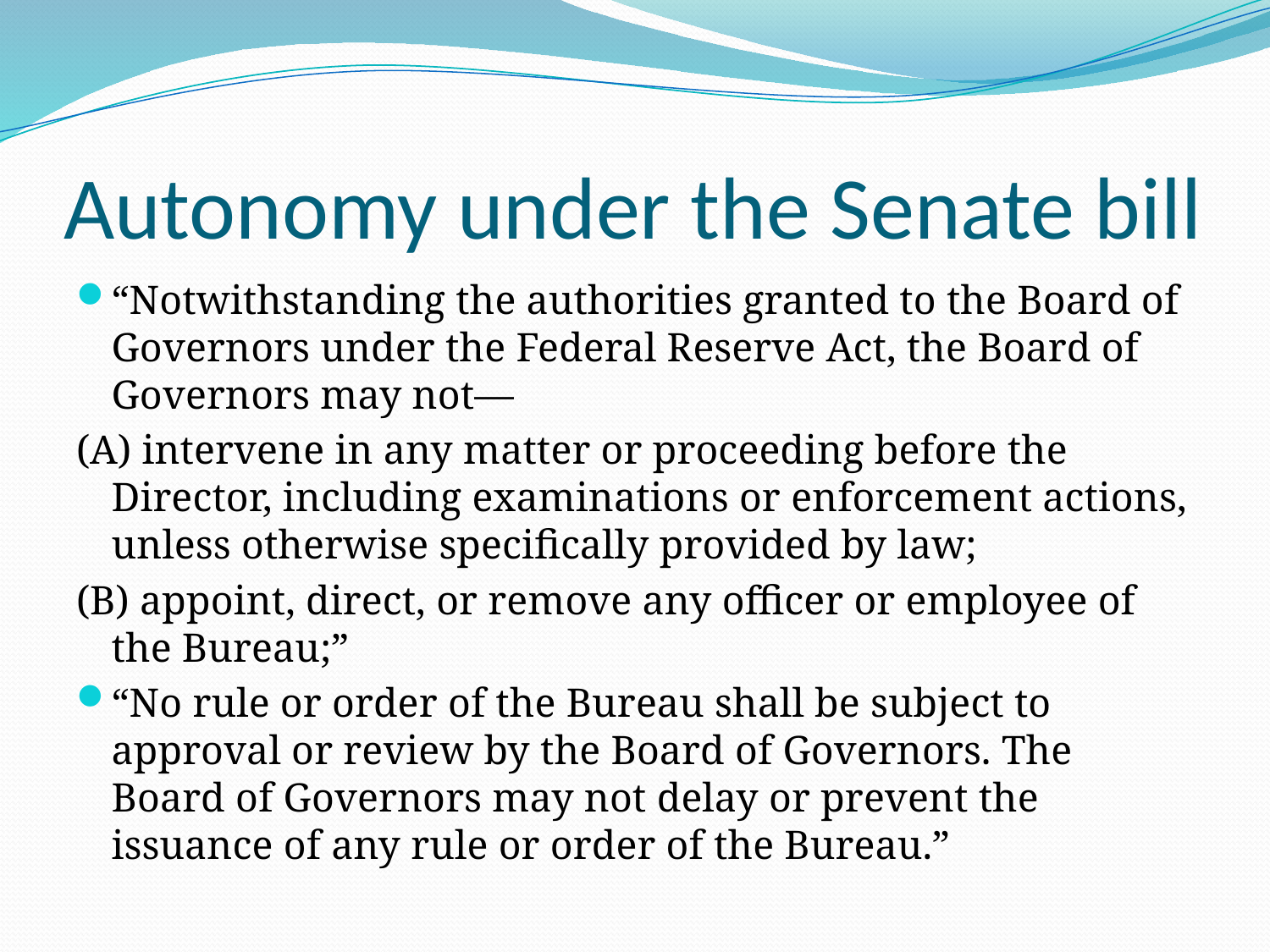

Autonomy under the Senate bill
“Notwithstanding the authorities granted to the Board of Governors under the Federal Reserve Act, the Board of Governors may not—
(A) intervene in any matter or proceeding before the Director, including examinations or enforcement actions, unless otherwise specifically provided by law;
(B) appoint, direct, or remove any officer or employee of the Bureau;”
“No rule or order of the Bureau shall be subject to approval or review by the Board of Governors. The Board of Governors may not delay or prevent the issuance of any rule or order of the Bureau.”